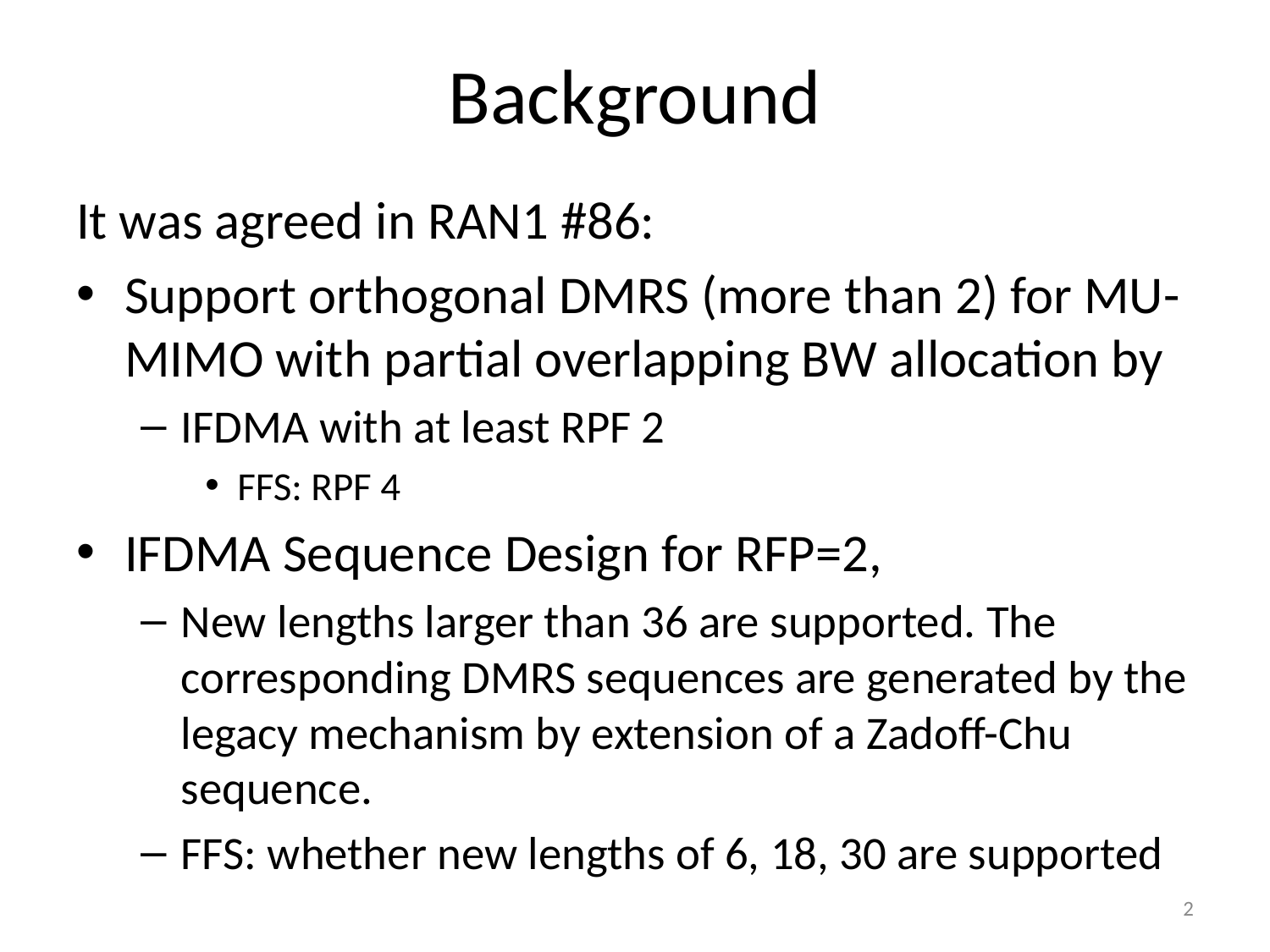

# Background
It was agreed in RAN1 #86:
Support orthogonal DMRS (more than 2) for MU-MIMO with partial overlapping BW allocation by
IFDMA with at least RPF 2
FFS: RPF 4
IFDMA Sequence Design for RFP=2,
New lengths larger than 36 are supported. The corresponding DMRS sequences are generated by the legacy mechanism by extension of a Zadoff-Chu sequence.
FFS: whether new lengths of 6, 18, 30 are supported

2